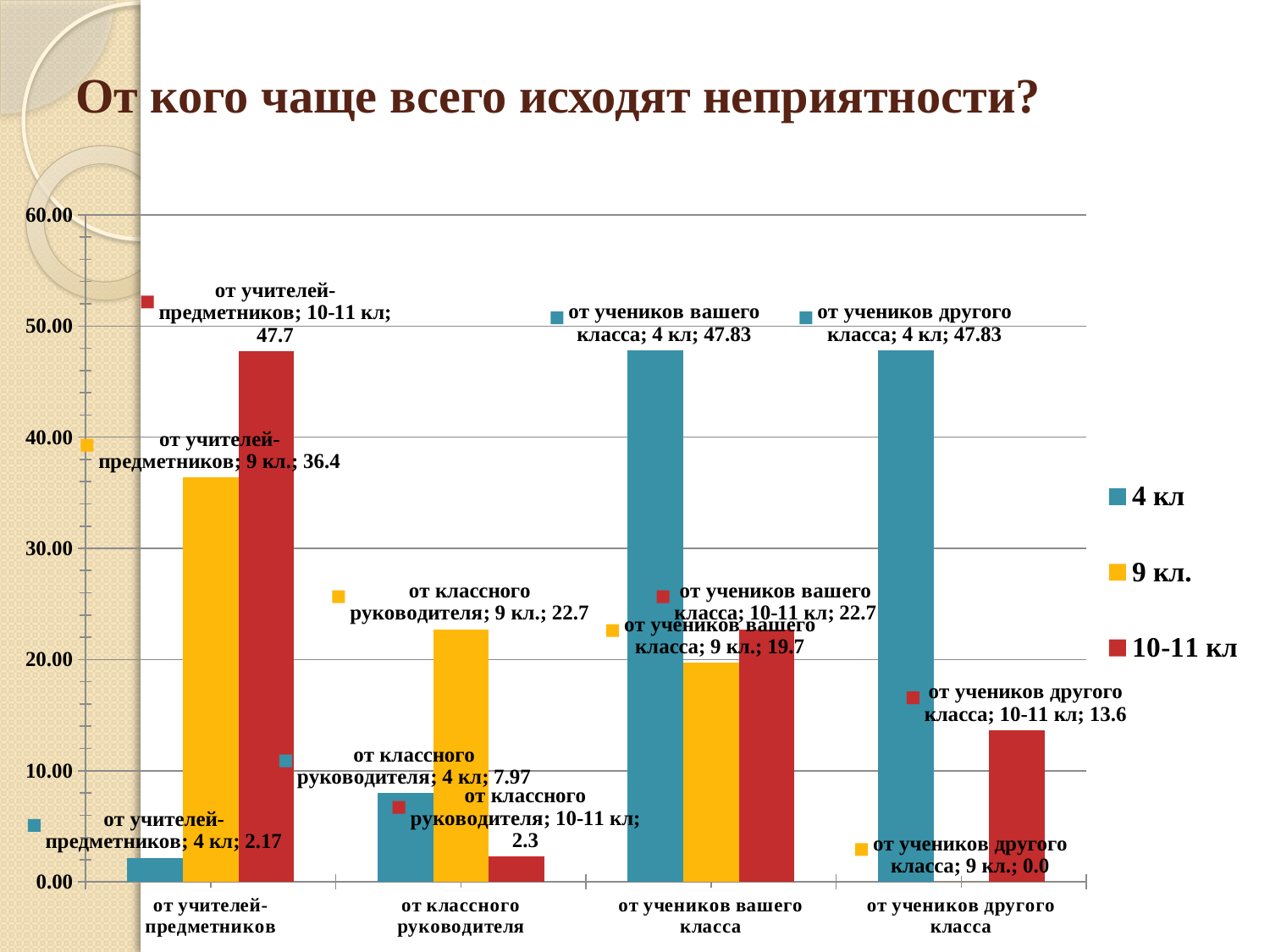

# От кого чаще всего исходят неприятности?

### Chart

| Category | 4 кл | 9 кл. | 10-11 кл |
|---|---|---|---|
| от учителей-предметников | 2.1739130434782608 | 36.363636363636324 | 47.72727272727275 |
| от классного руководителя | 7.97101449275363 | 22.72727272727273 | 2.2727272727272756 |
| от учеников вашего класса | 47.82608695652176 | 19.696969696969692 | 22.72727272727273 |
| от учеников другого класса | 47.82608695652176 | None | 13.636363636363637 |